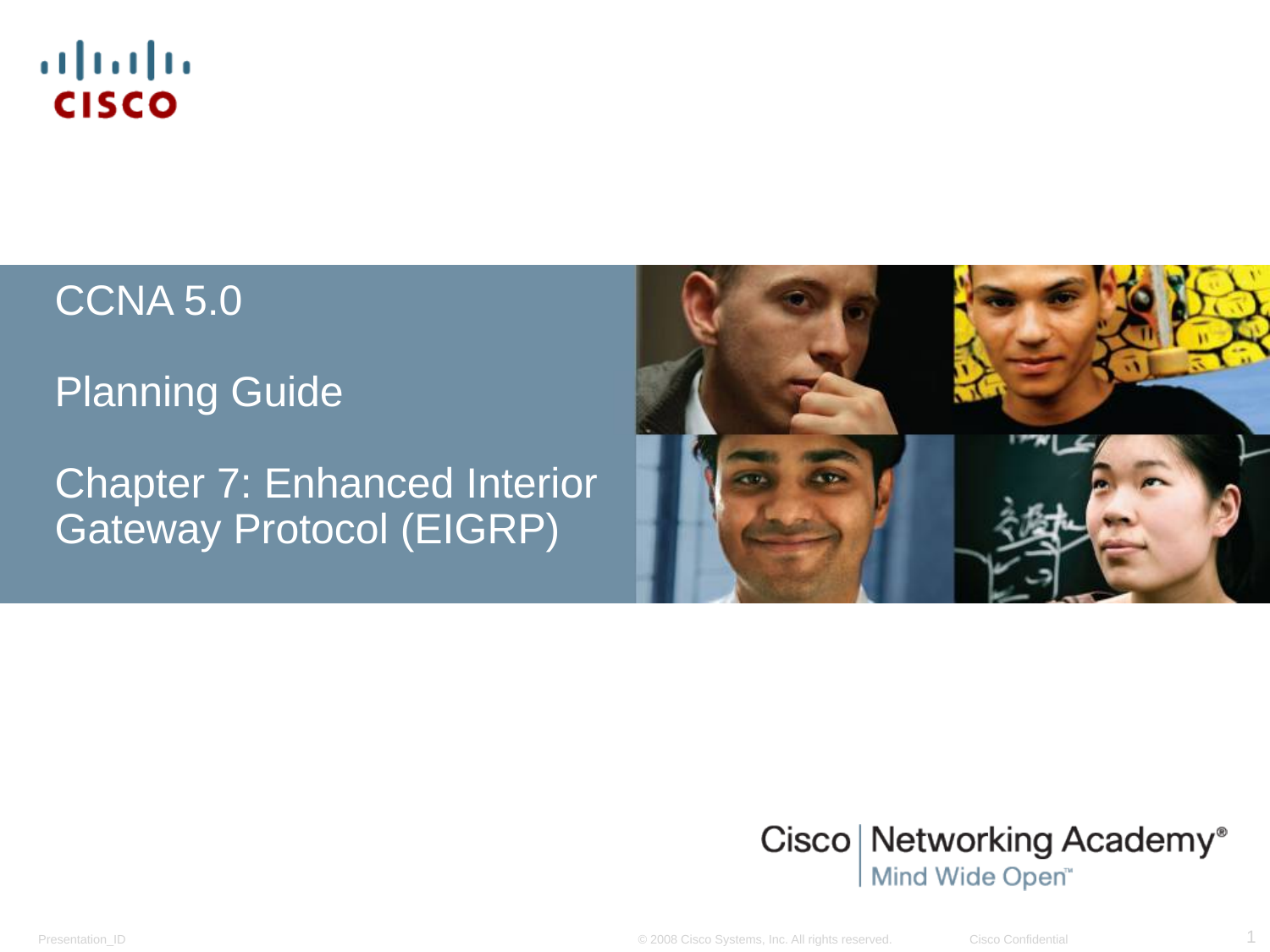

CCNA 5.0
Planning Guide
Chapter 7: Enhanced Interior Gateway Protocol (EIGRP)